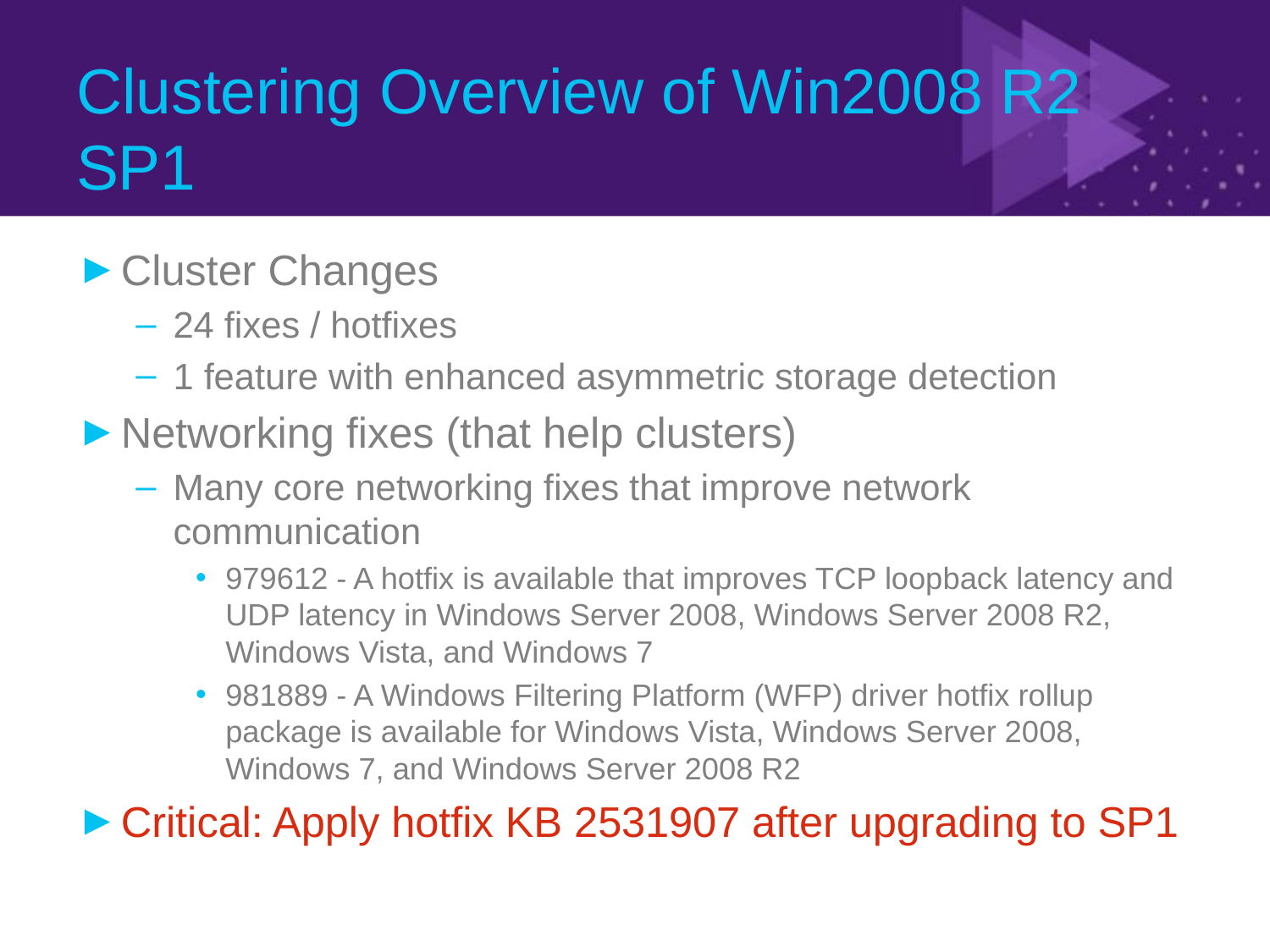

# Clustering Overview of Win2008 R2 SP1
Cluster Changes
24 fixes / hotfixes
1 feature with enhanced asymmetric storage detection
Networking fixes (that help clusters)
Many core networking fixes that improve network communication
979612 - A hotfix is available that improves TCP loopback latency and UDP latency in Windows Server 2008, Windows Server 2008 R2, Windows Vista, and Windows 7
981889 - A Windows Filtering Platform (WFP) driver hotfix rollup package is available for Windows Vista, Windows Server 2008, Windows 7, and Windows Server 2008 R2
Critical: Apply hotfix KB 2531907 after upgrading to SP1